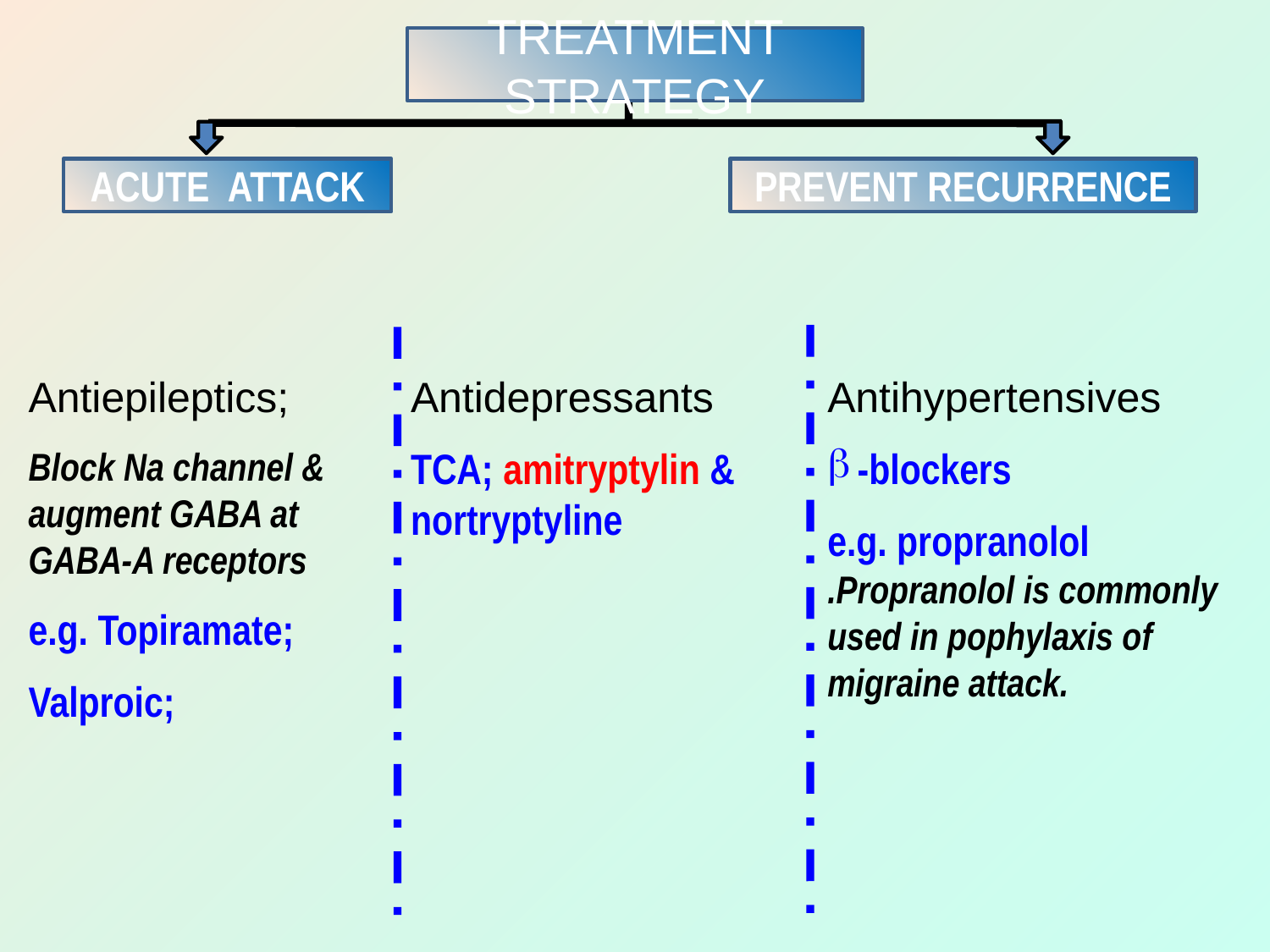

TREATMENT STRATEGY

ACUTE  ATTACK

PREVENT RECURRENCE

Antiepileptics;
Block Na channel &  augment GABA at GABA-A receptors
e.g. Topiramate;
Valproic;
Antidepressants
TCA; amitryptylin & nortryptyline
Antihypertensives
-blockers
e.g. propranolol
.Propranolol is commonly used in pophylaxis of migraine attack.